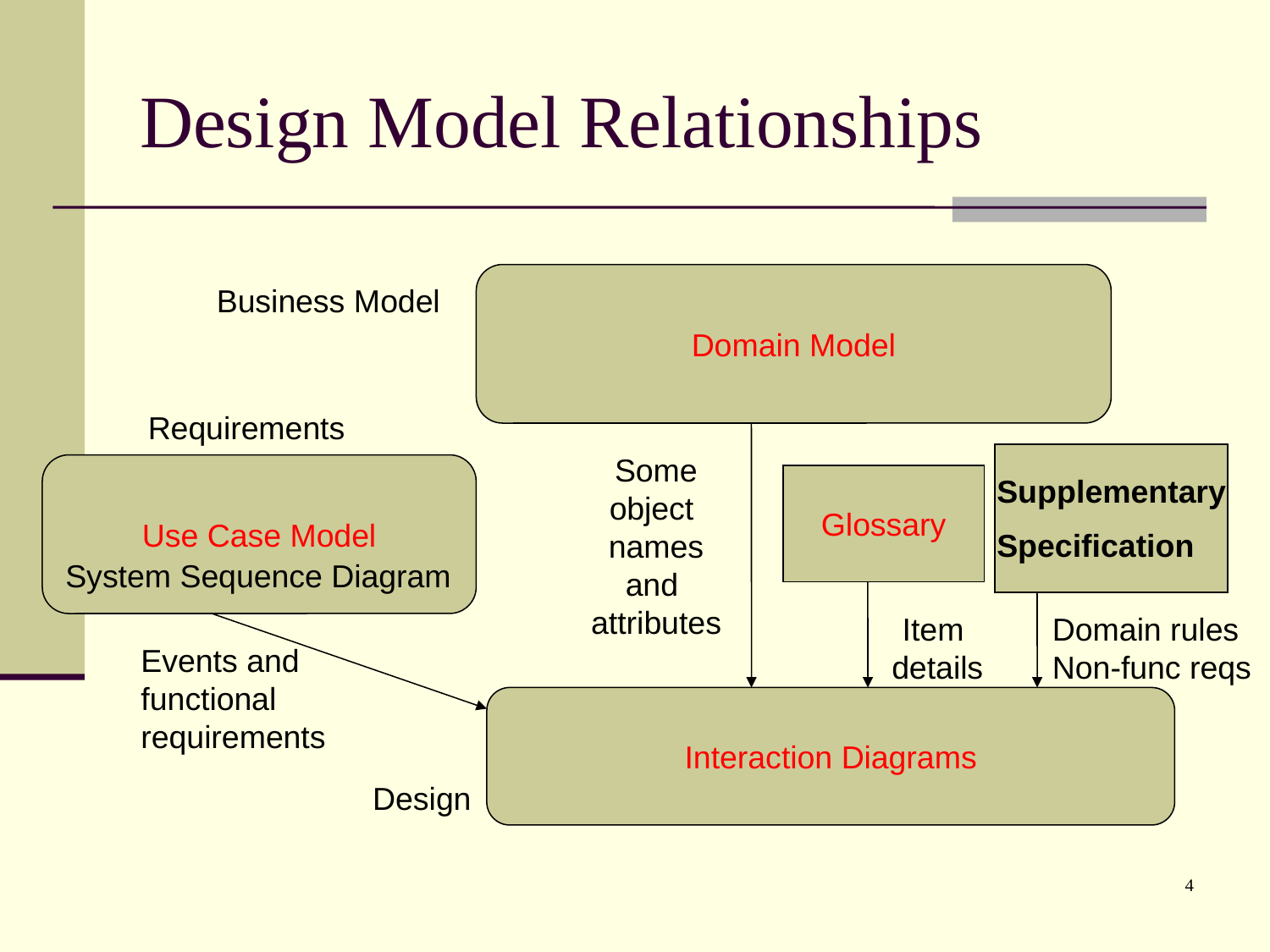

# Design Model Relationships
Domain Model
Business Model
Requirements

Some object
names
and
attributes

Use Case Model
Glossary
Supplementary
Specification
System Sequence Diagram

Item
details
Domain rules
Non-func reqs

Events and
functional
requirements
Interaction Diagrams
Design
4